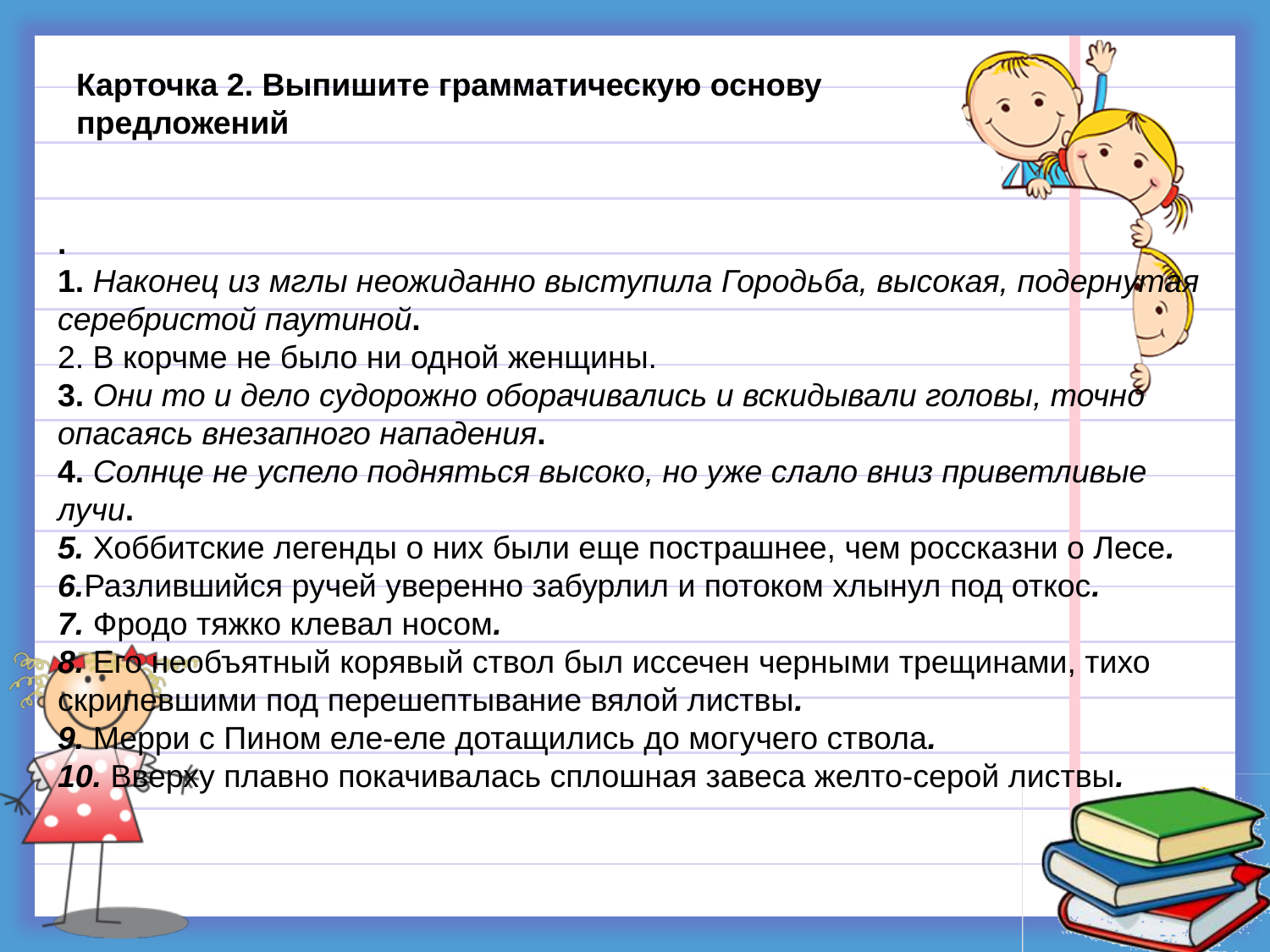

# Карточка 2. Выпишите грамматическую основу предложений
.
1. Наконец из мглы неожиданно выступила Городьба, высокая, подернутая серебристой паутиной.
2. В корчме не было ни одной женщины.
3. Они то и дело судорожно оборачивались и вскидывали головы, точно опасаясь внезапного нападения.
4. Солнце не успело подняться высоко, но уже слало вниз приветливые лучи.
5. Хоббитские легенды о них были еще пострашнее, чем россказни о Лесе.
6.Разлившийся ручей уверенно забурлил и потоком хлынул под откос.
7. Фродо тяжко клевал носом.
8. Его необъятный корявый ствол был иссечен черными трещинами, тихо скрипевшими под перешептывание вялой листвы.
9. Мерри с Пином еле-еле дотащились до могучего ствола.
10. Вверху плавно покачивалась сплошная завеса желто-серой листвы.